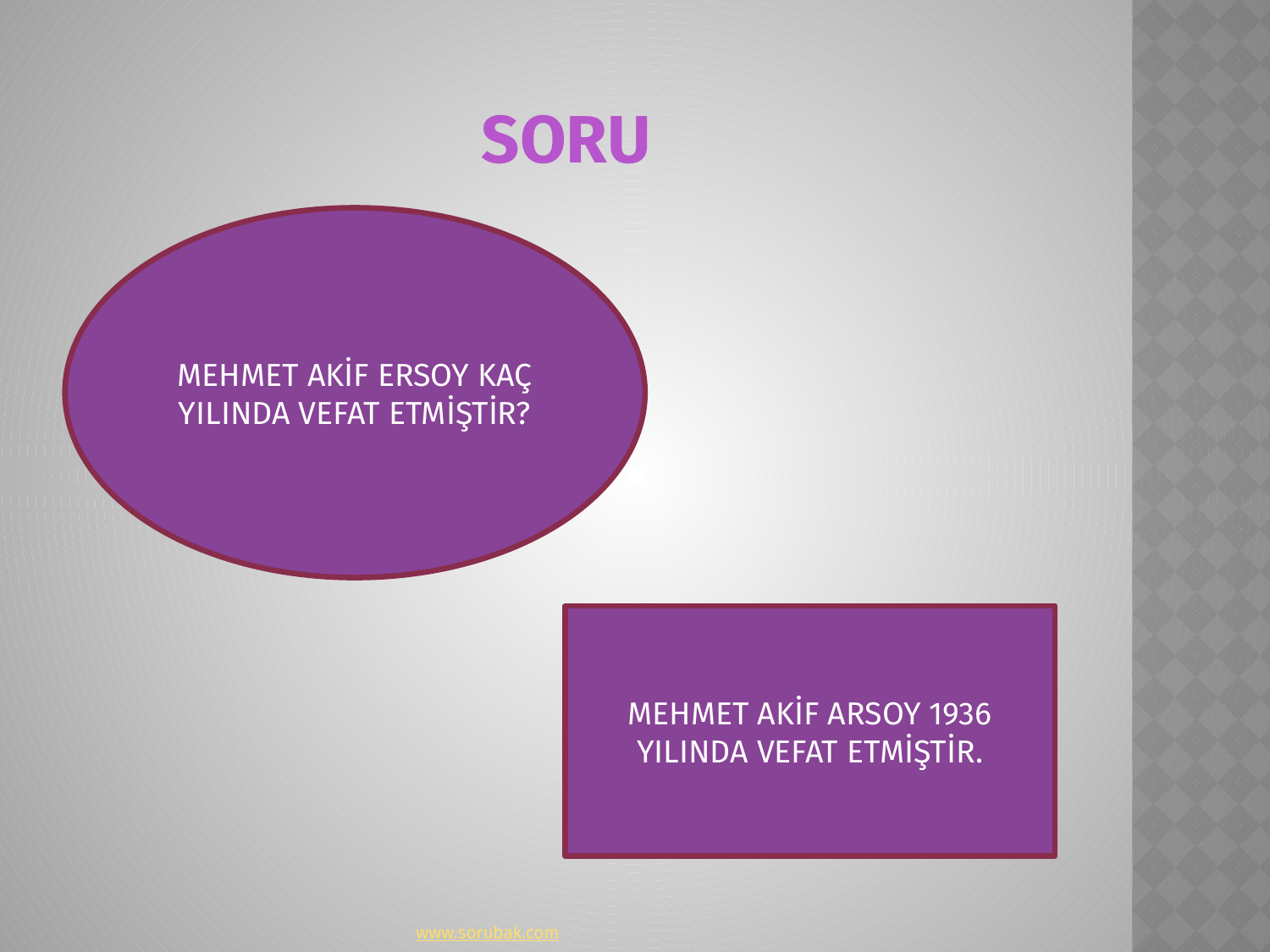

# SORU

MEHMET AKİF ERSOY KAÇ YILINDA VEFAT ETMİŞTİR?
MEHMET AKİF ARSOY 1936 YILINDA VEFAT ETMİŞTİR.
www.sorubak.com